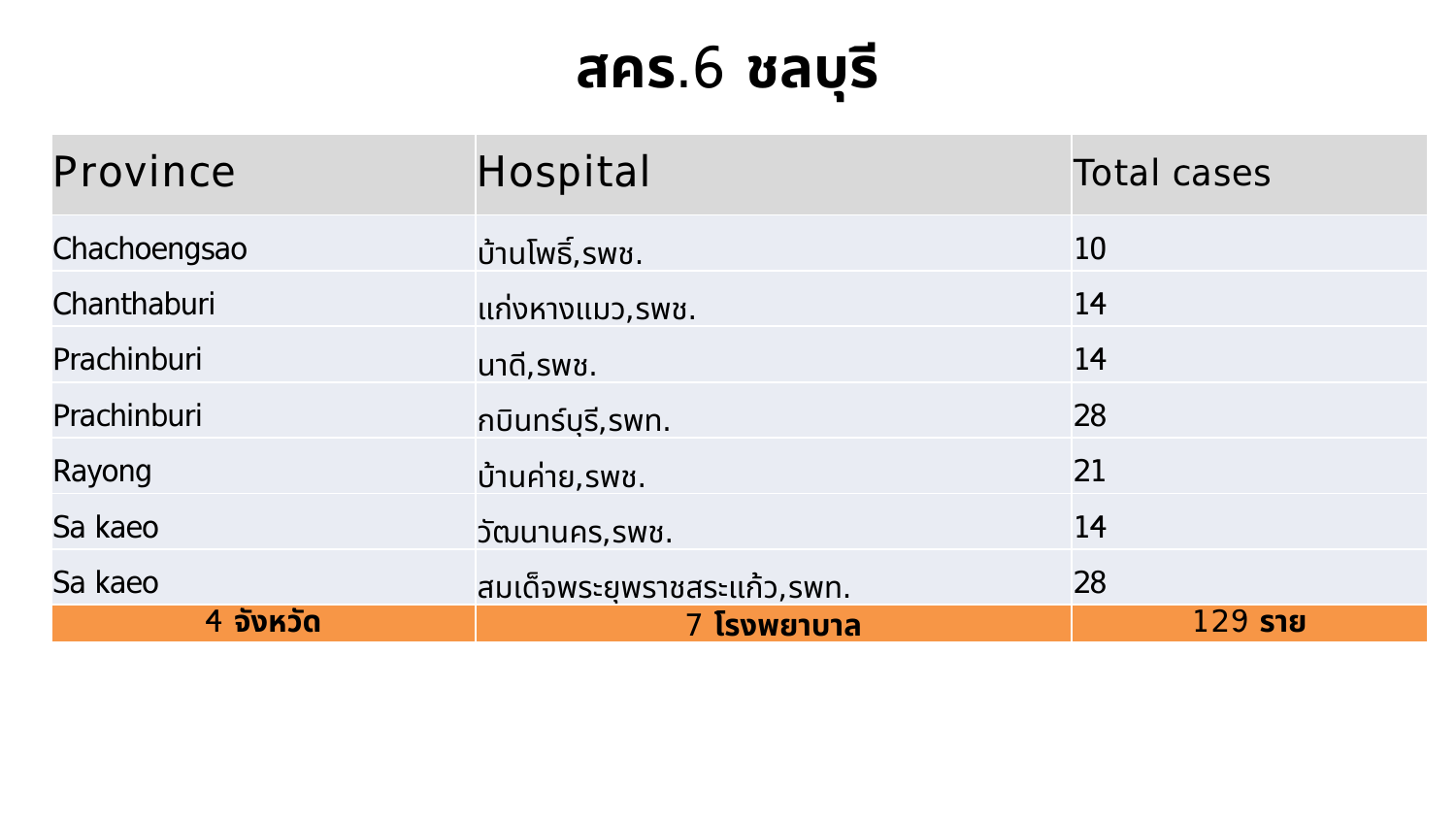

# สคร.6 ชลบุรี
| Province | Hospital | Total cases |
| --- | --- | --- |
| Chachoengsao | บ้านโพธิ์,รพช. | 10 |
| Chanthaburi | แก่งหางแมว,รพช. | 14 |
| Prachinburi | นาดี,รพช. | 14 |
| Prachinburi | กบินทร์บุรี,รพท. | 28 |
| Rayong | บ้านค่าย,รพช. | 21 |
| Sa kaeo | วัฒนานคร,รพช. | 14 |
| Sa kaeo | สมเด็จพระยุพราชสระแก้ว,รพท. | 28 |
| 4 จังหวัด | 7 โรงพยาบาล | 129 ราย |